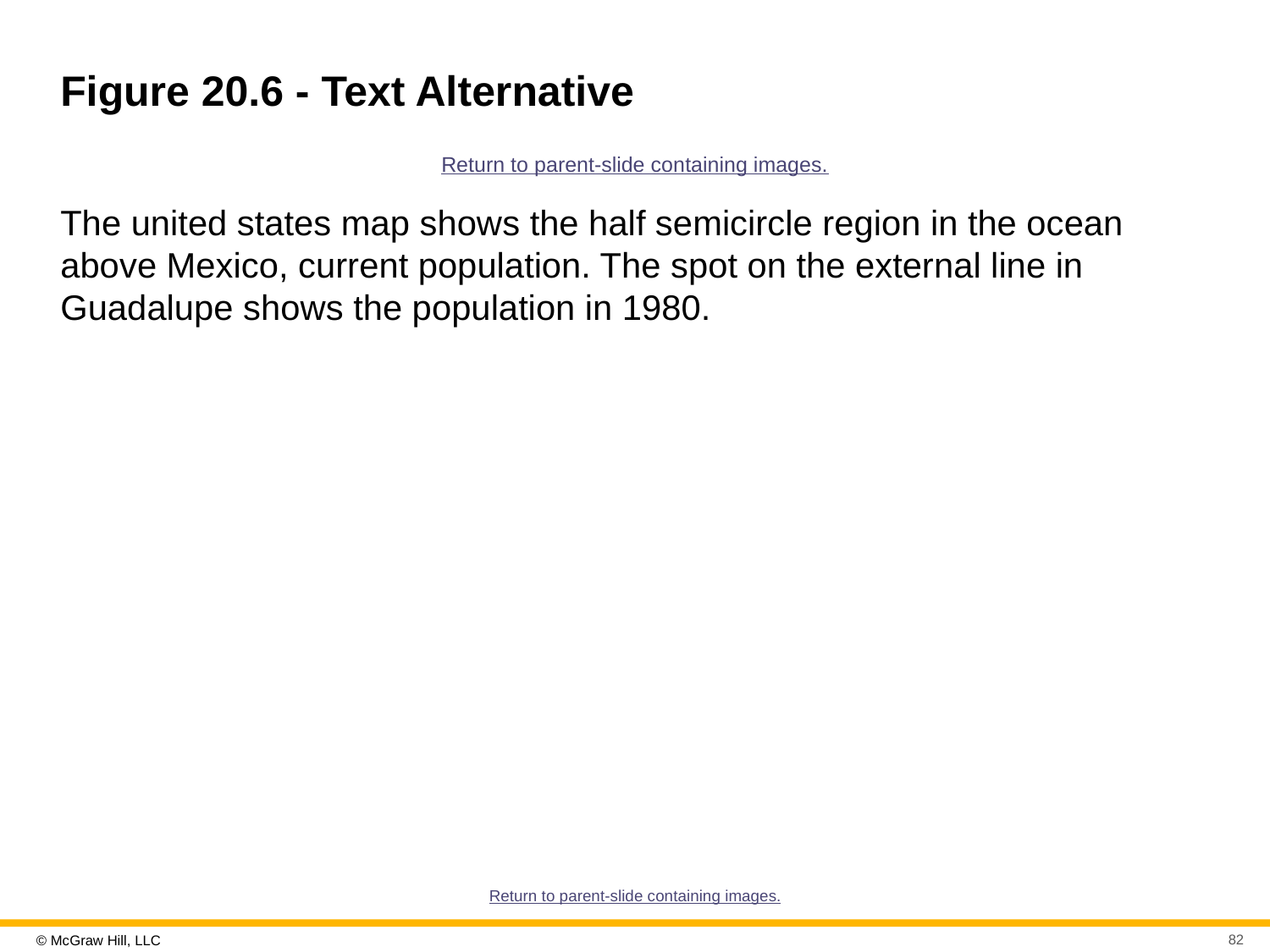

# Figure 20.6 - Text Alternative
Return to parent-slide containing images.
The united states map shows the half semicircle region in the ocean above Mexico, current population. The spot on the external line in Guadalupe shows the population in 1980.
Return to parent-slide containing images.
82